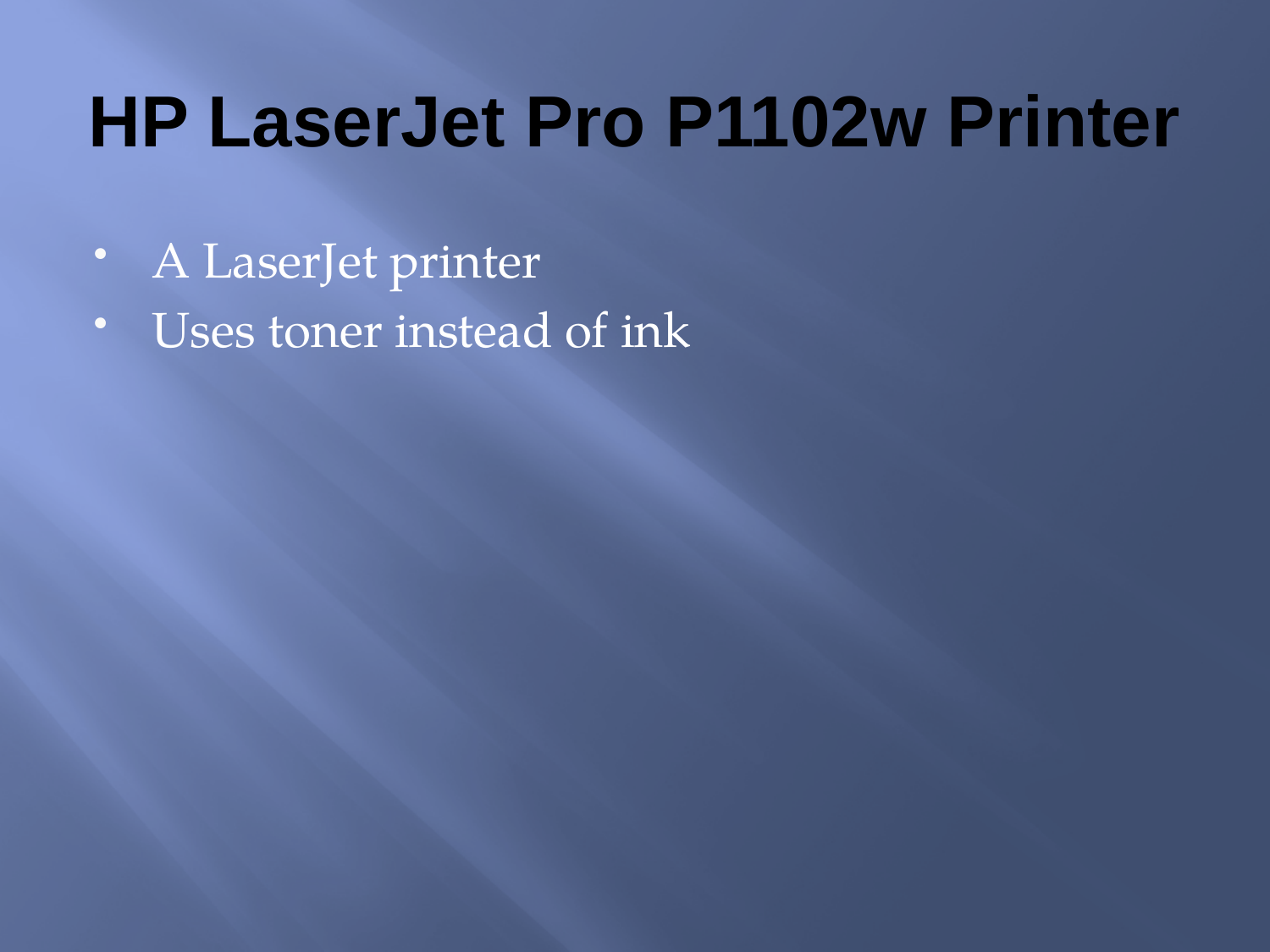

# HP LaserJet Pro P1102w Printer
A LaserJet printer
Uses toner instead of ink